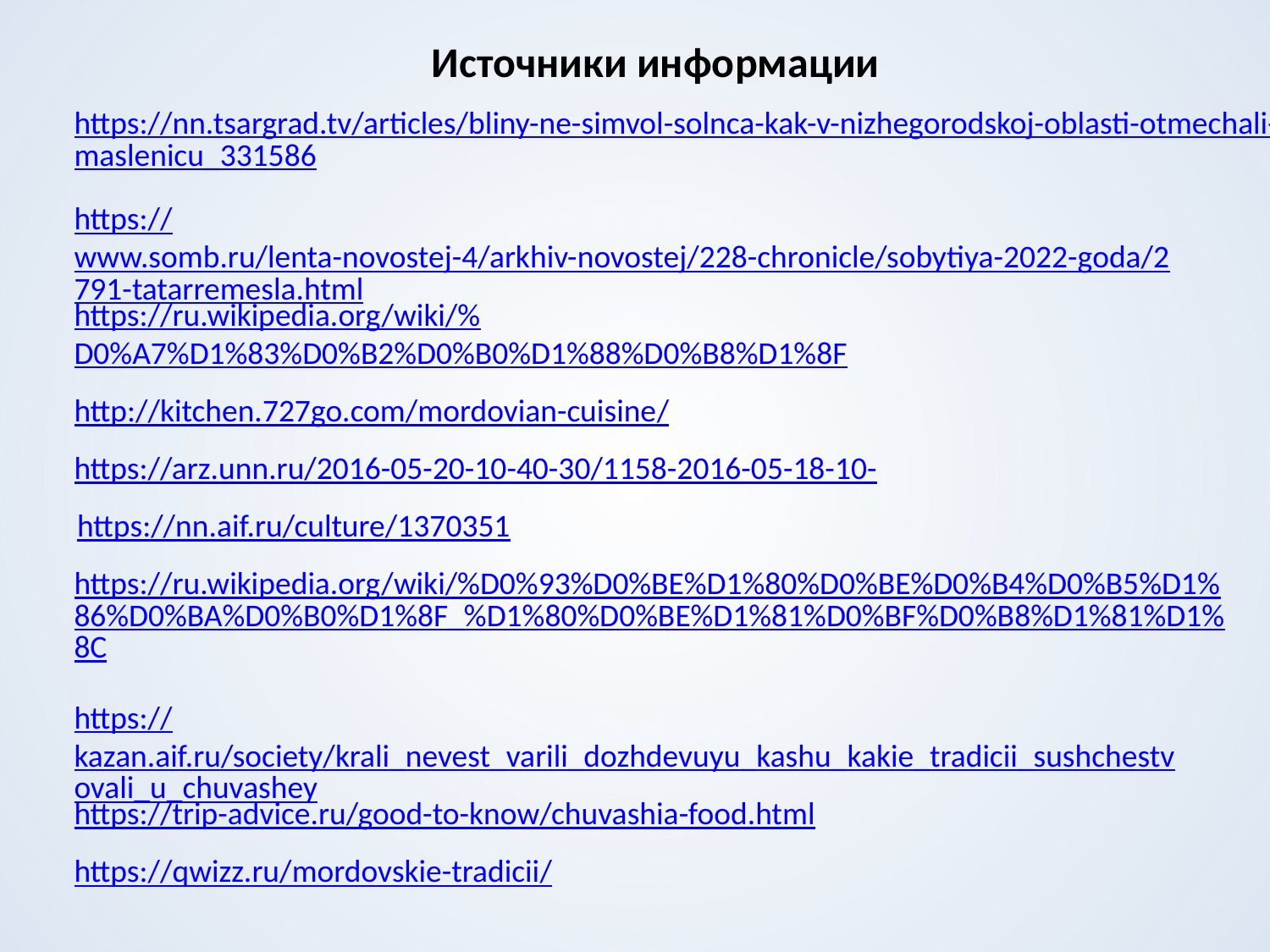

Источники информации
https://nn.tsargrad.tv/articles/bliny-ne-simvol-solnca-kak-v-nizhegorodskoj-oblasti-otmechali-maslenicu_331586
https://www.somb.ru/lenta-novostej-4/arkhiv-novostej/228-chronicle/sobytiya-2022-goda/2791-tatarremesla.html
https://ru.wikipedia.org/wiki/%D0%A7%D1%83%D0%B2%D0%B0%D1%88%D0%B8%D1%8F
http://kitchen.727go.com/mordovian-cuisine/
https://arz.unn.ru/2016-05-20-10-40-30/1158-2016-05-18-10-
https://nn.aif.ru/culture/1370351
https://ru.wikipedia.org/wiki/%D0%93%D0%BE%D1%80%D0%BE%D0%B4%D0%B5%D1%86%D0%BA%D0%B0%D1%8F_%D1%80%D0%BE%D1%81%D0%BF%D0%B8%D1%81%D1%8C
https://kazan.aif.ru/society/krali_nevest_varili_dozhdevuyu_kashu_kakie_tradicii_sushchestvovali_u_chuvashey
https://trip-advice.ru/good-to-know/chuvashia-food.html
https://qwizz.ru/mordovskie-tradicii/